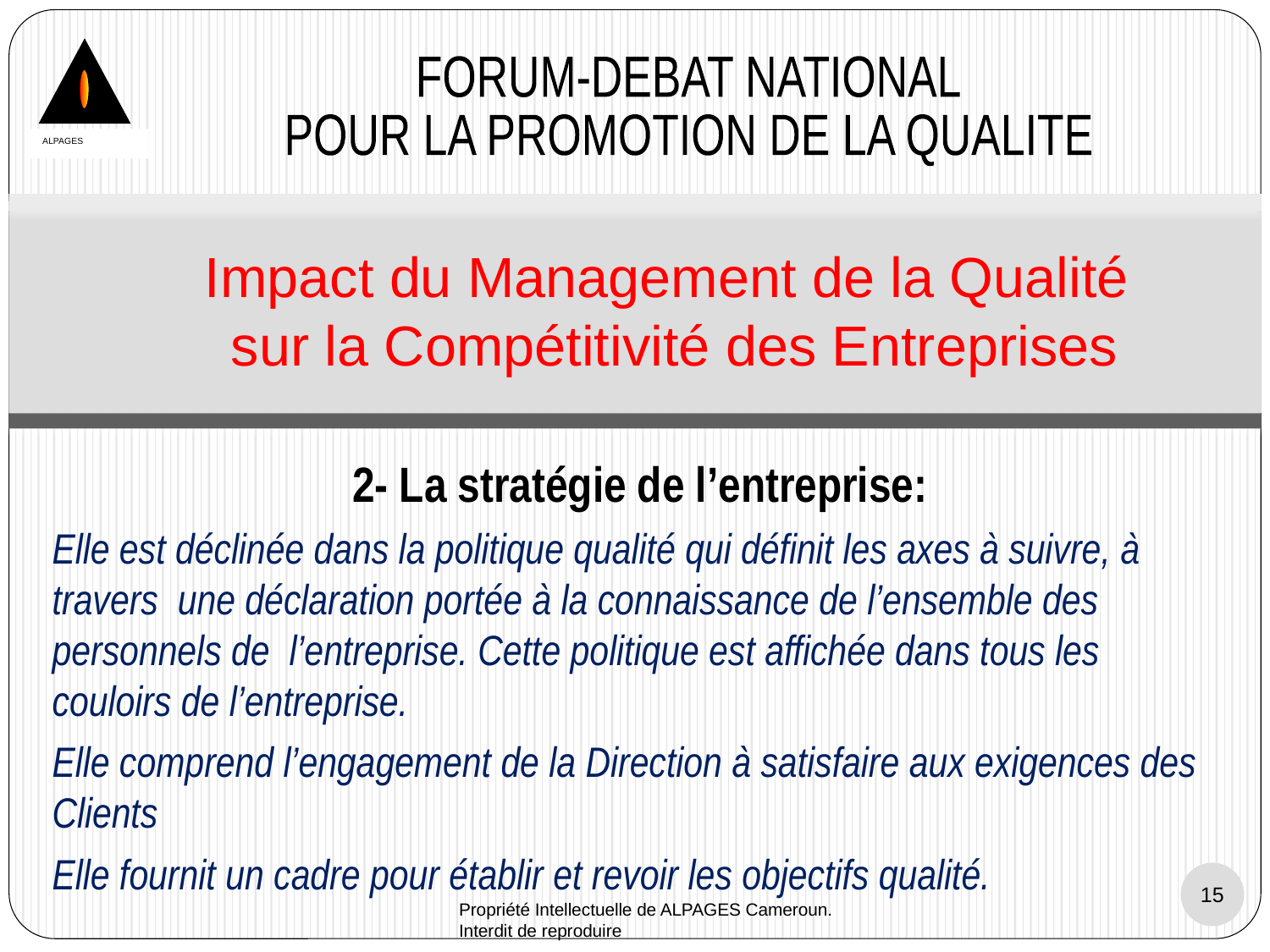

FORUM-DEBAT NATIONAL
POUR LA PROMOTION DE LA QUALITE

ALPAGES
# Impact du Management de la Qualité sur la Compétitivité des Entreprises
2- La stratégie de l’entreprise:
Elle est déclinée dans la politique qualité qui définit les axes à suivre, à travers  une déclaration portée à la connaissance de l’ensemble des personnels de  l’entreprise. Cette politique est affichée dans tous les couloirs de l’entreprise.
Elle comprend l’engagement de la Direction à satisfaire aux exigences des Clients
Elle fournit un cadre pour établir et revoir les objectifs qualité.
15
Propriété Intellectuelle de ALPAGES Cameroun. Interdit de reproduire